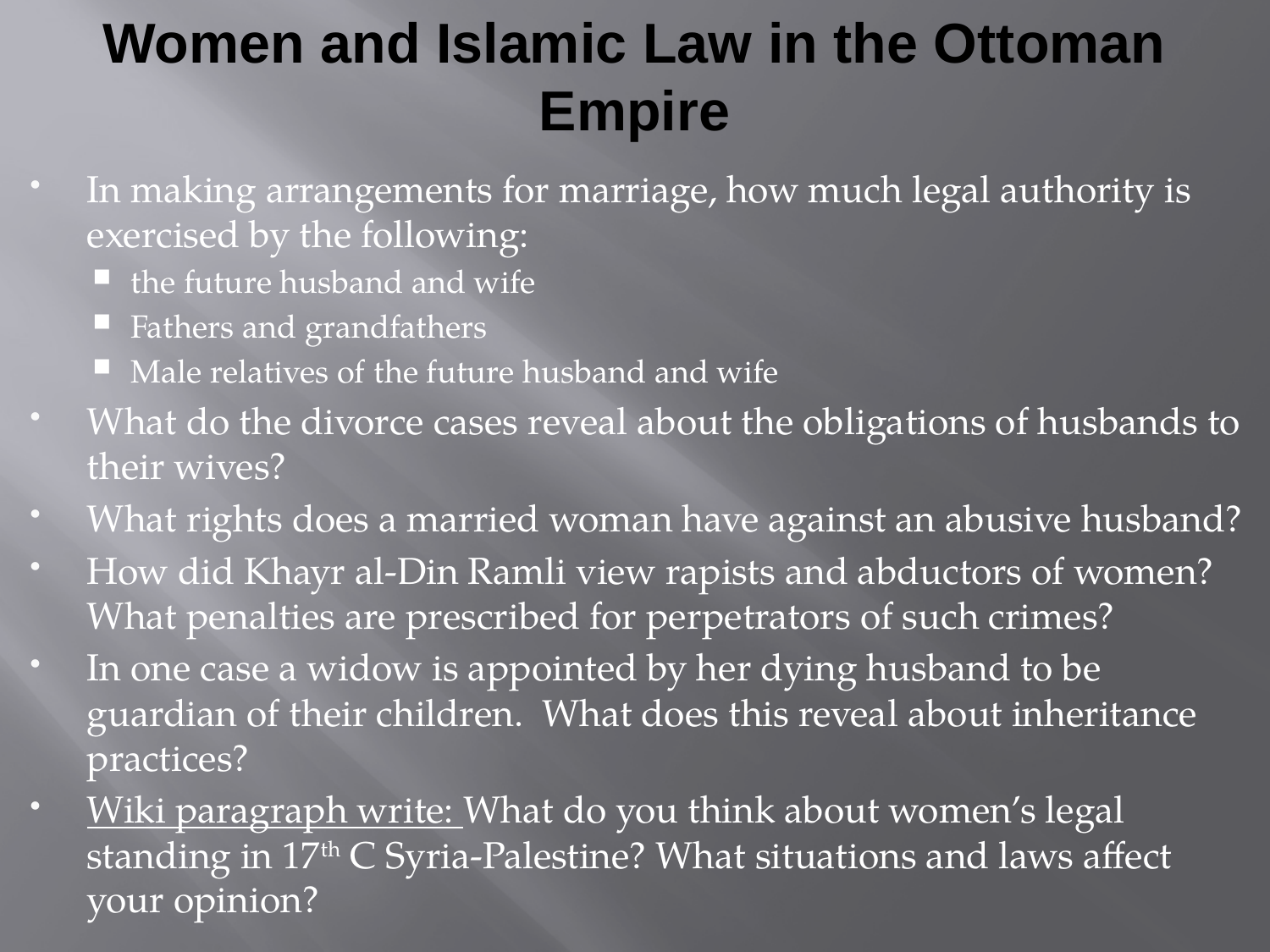

# Women and Islamic Law in the Ottoman Empire
In making arrangements for marriage, how much legal authority is exercised by the following:
the future husband and wife
Fathers and grandfathers
Male relatives of the future husband and wife
What do the divorce cases reveal about the obligations of husbands to their wives?
What rights does a married woman have against an abusive husband?
How did Khayr al-Din Ramli view rapists and abductors of women? What penalties are prescribed for perpetrators of such crimes?
In one case a widow is appointed by her dying husband to be guardian of their children.  What does this reveal about inheritance practices?
Wiki paragraph write: What do you think about women’s legal standing in 17th C Syria-Palestine? What situations and laws affect your opinion?